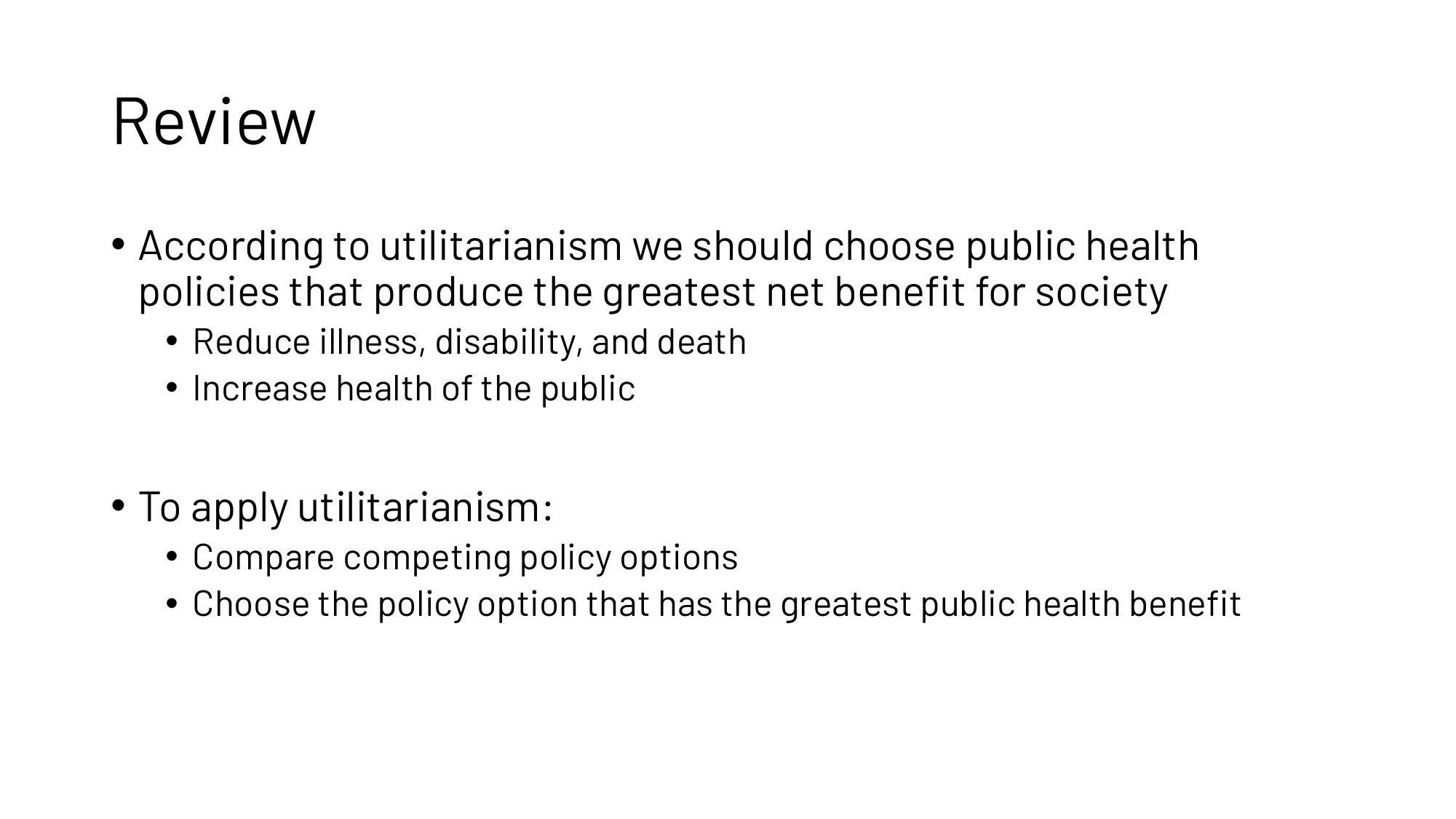

# Review
According to utilitarianism we should choose public health policies that produce the greatest net benefit for society
Reduce illness, disability, and death
Increase health of the public

To apply utilitarianism:
Compare competing policy options
Choose the policy option that has the greatest public health benefit